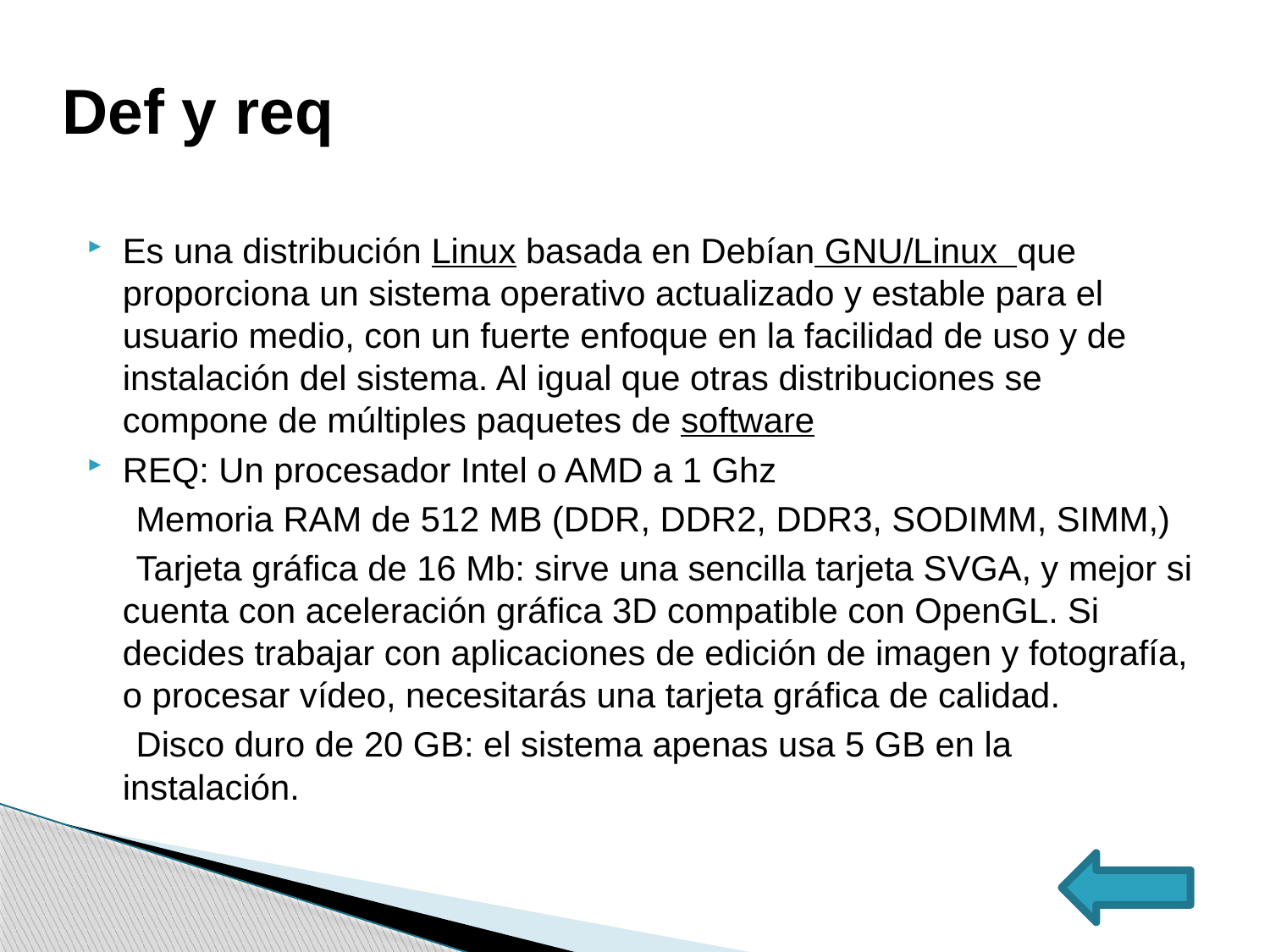

# Def y req
Es una distribución Linux basada en Debían GNU/Linux  que proporciona un sistema operativo actualizado y estable para el usuario medio, con un fuerte enfoque en la facilidad de uso y de instalación del sistema. Al igual que otras distribuciones se compone de múltiples paquetes de software
REQ: Un procesador Intel o AMD a 1 Ghz
     Memoria RAM de 512 MB (DDR, DDR2, DDR3, SODIMM, SIMM,)
     Tarjeta gráfica de 16 Mb: sirve una sencilla tarjeta SVGA, y mejor si cuenta con aceleración gráfica 3D compatible con OpenGL. Si decides trabajar con aplicaciones de edición de imagen y fotografía, o procesar vídeo, necesitarás una tarjeta gráfica de calidad.
     Disco duro de 20 GB: el sistema apenas usa 5 GB en la instalación.